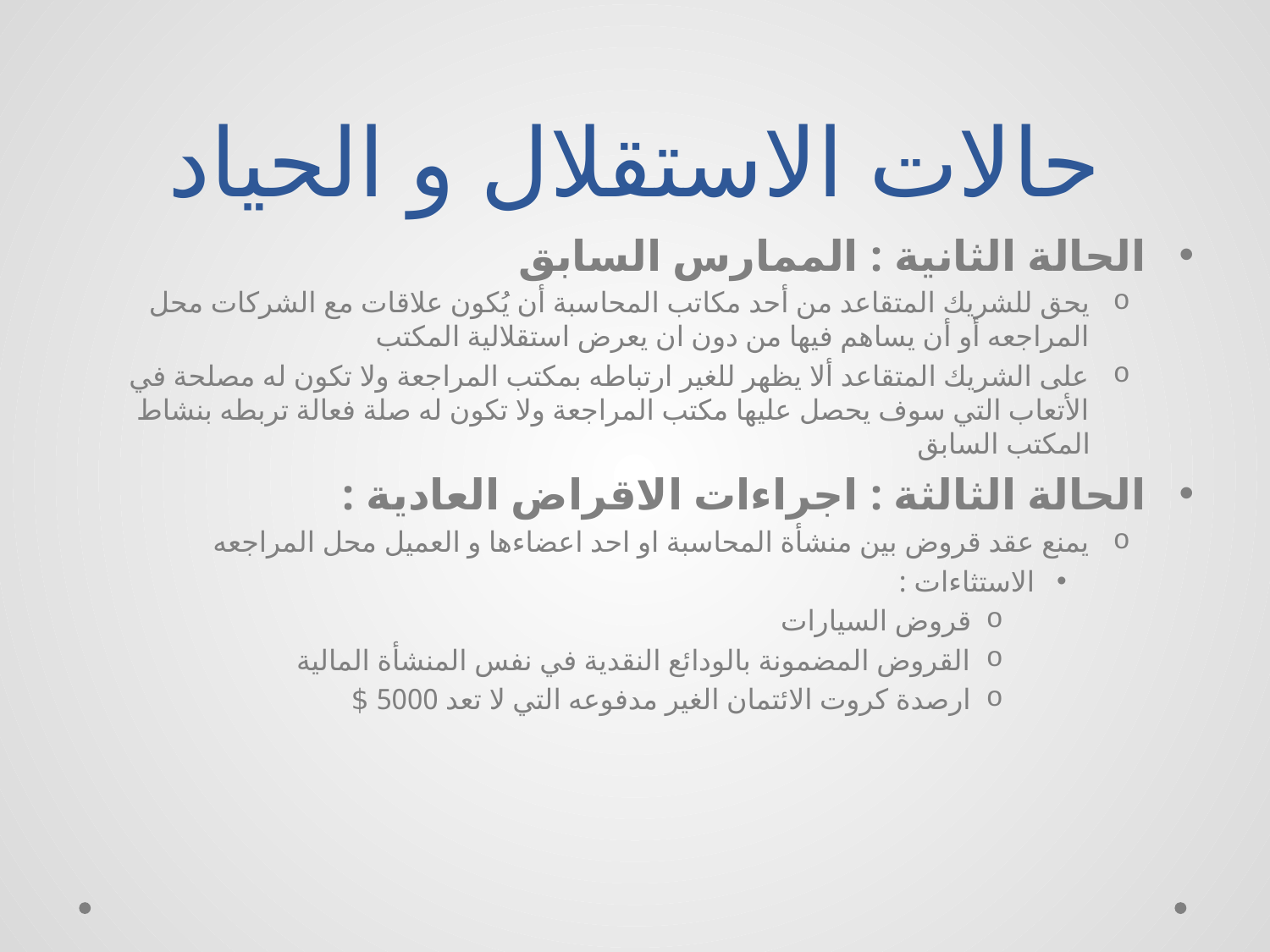

# حالات الاستقلال و الحياد
الحالة الثانية : الممارس السابق
يحق للشريك المتقاعد من أحد مكاتب المحاسبة أن يُكون علاقات مع الشركات محل المراجعه أو أن يساهم فيها من دون ان يعرض استقلالية المكتب
على الشريك المتقاعد ألا يظهر للغير ارتباطه بمكتب المراجعة ولا تكون له مصلحة في الأتعاب التي سوف يحصل عليها مكتب المراجعة ولا تكون له صلة فعالة تربطه بنشاط المكتب السابق
الحالة الثالثة : اجراءات الاقراض العادية :
يمنع عقد قروض بين منشأة المحاسبة او احد اعضاءها و العميل محل المراجعه
الاستثاءات :
قروض السيارات
القروض المضمونة بالودائع النقدية في نفس المنشأة المالية
ارصدة كروت الائتمان الغير مدفوعه التي لا تعد 5000 $